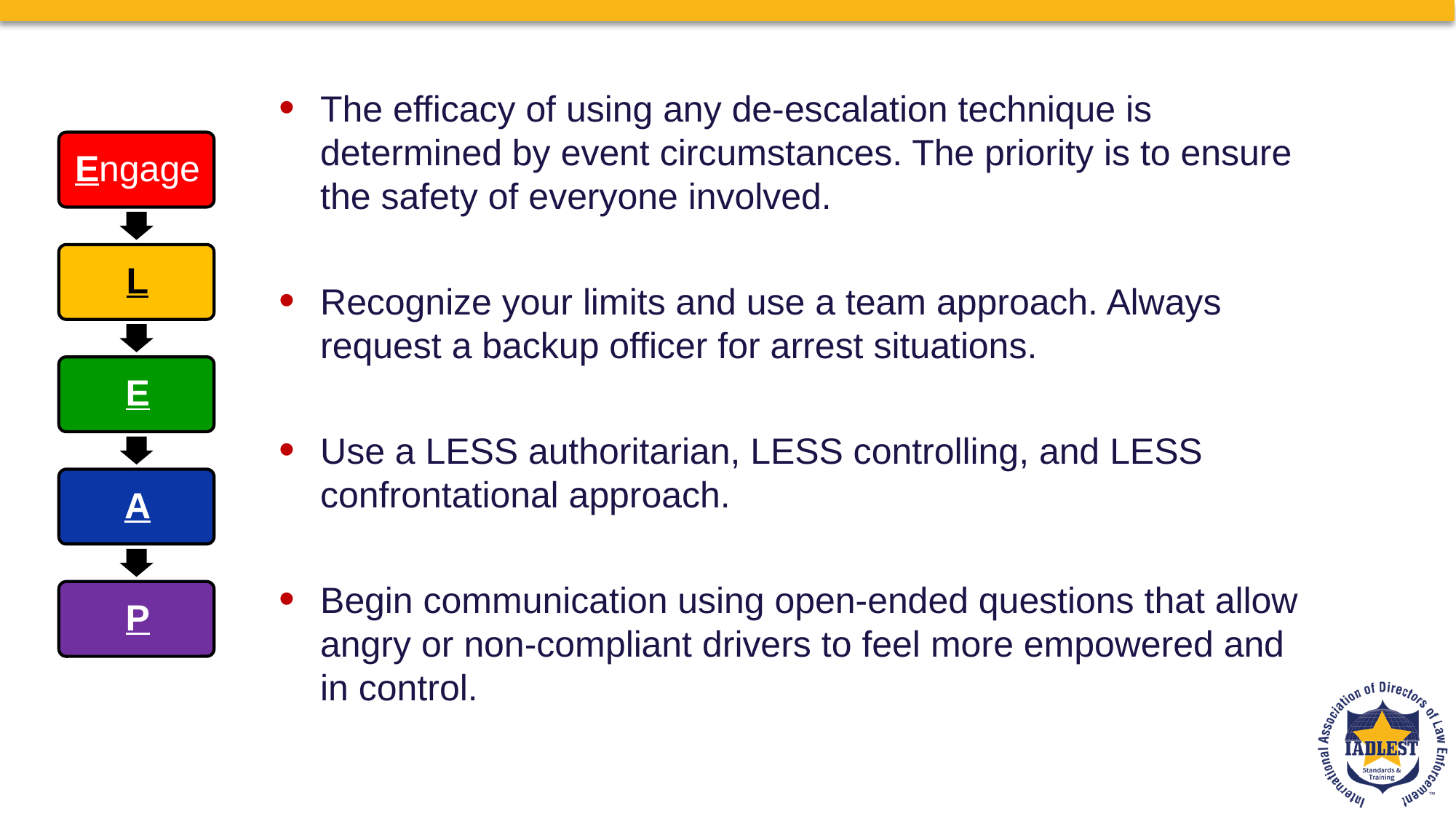

The efficacy of using any de-escalation technique is determined by event circumstances. The priority is to ensure the safety of everyone involved.

Recognize your limits and use a team approach. Always request a backup officer for arrest situations.

Use a LESS authoritarian, LESS controlling, and LESS confrontational approach.

Begin communication using open-ended questions that allow angry or non-compliant drivers to feel more empowered and    in control.
Engage

L

E

A

P